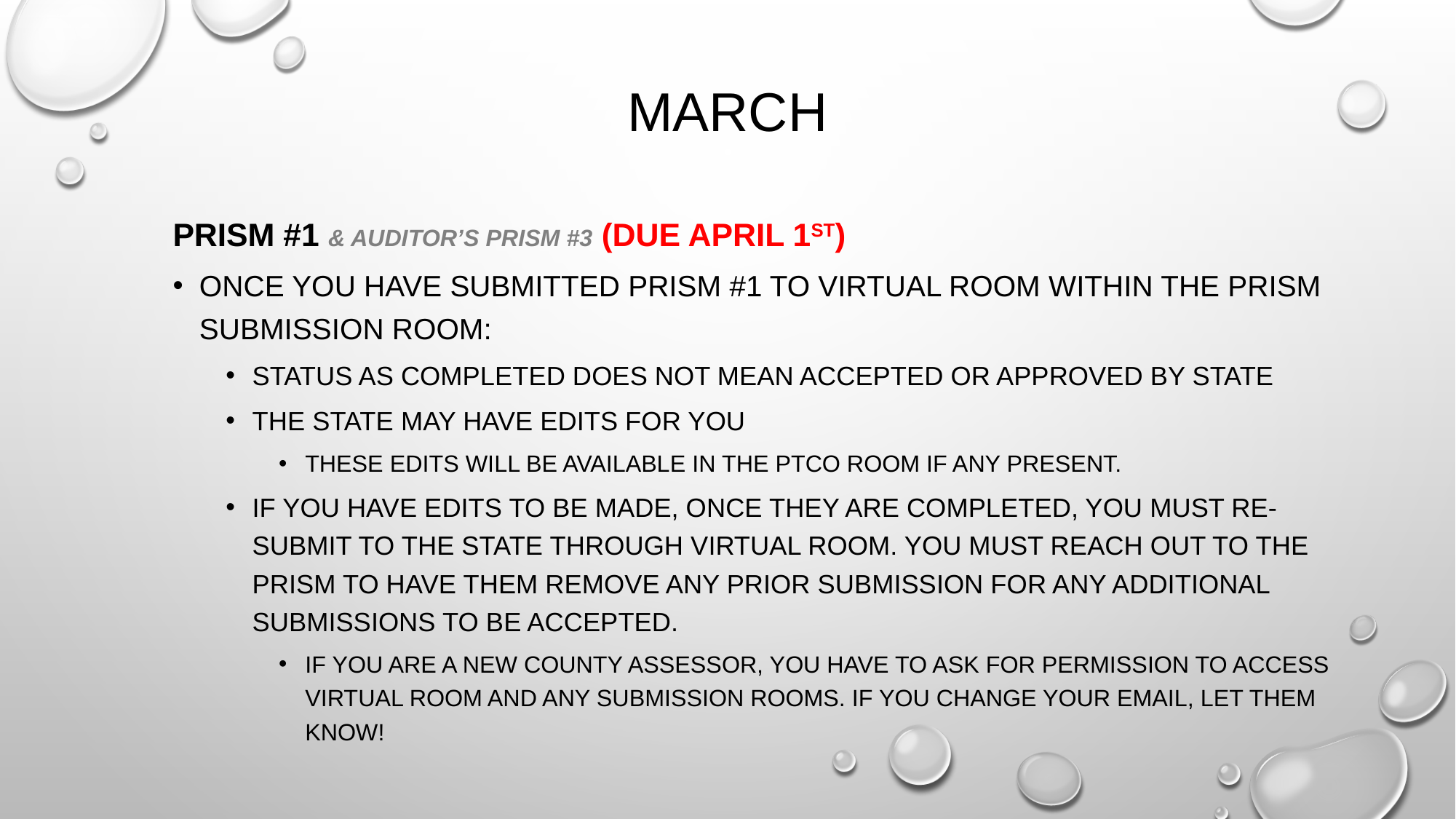

# March
prism #1 & auditor’s prism #3 (due april 1st)
Once you have submitted prism #1 to virtual room within the prism submission room:
Status as completed does not mean accepted or approved by state
The state may have edits for you
These edits will be available in the ptco room if any present.
If you have edits to be made, once they are completed, you must re-submit to the state through virtual room. You must reach out to the prism to have them remove any prior submission for any additional submissions to be accepted.
If you are a new county assessor, you have to ask for permission to access virtual room and any submission rooms. if you change your email, let them know!